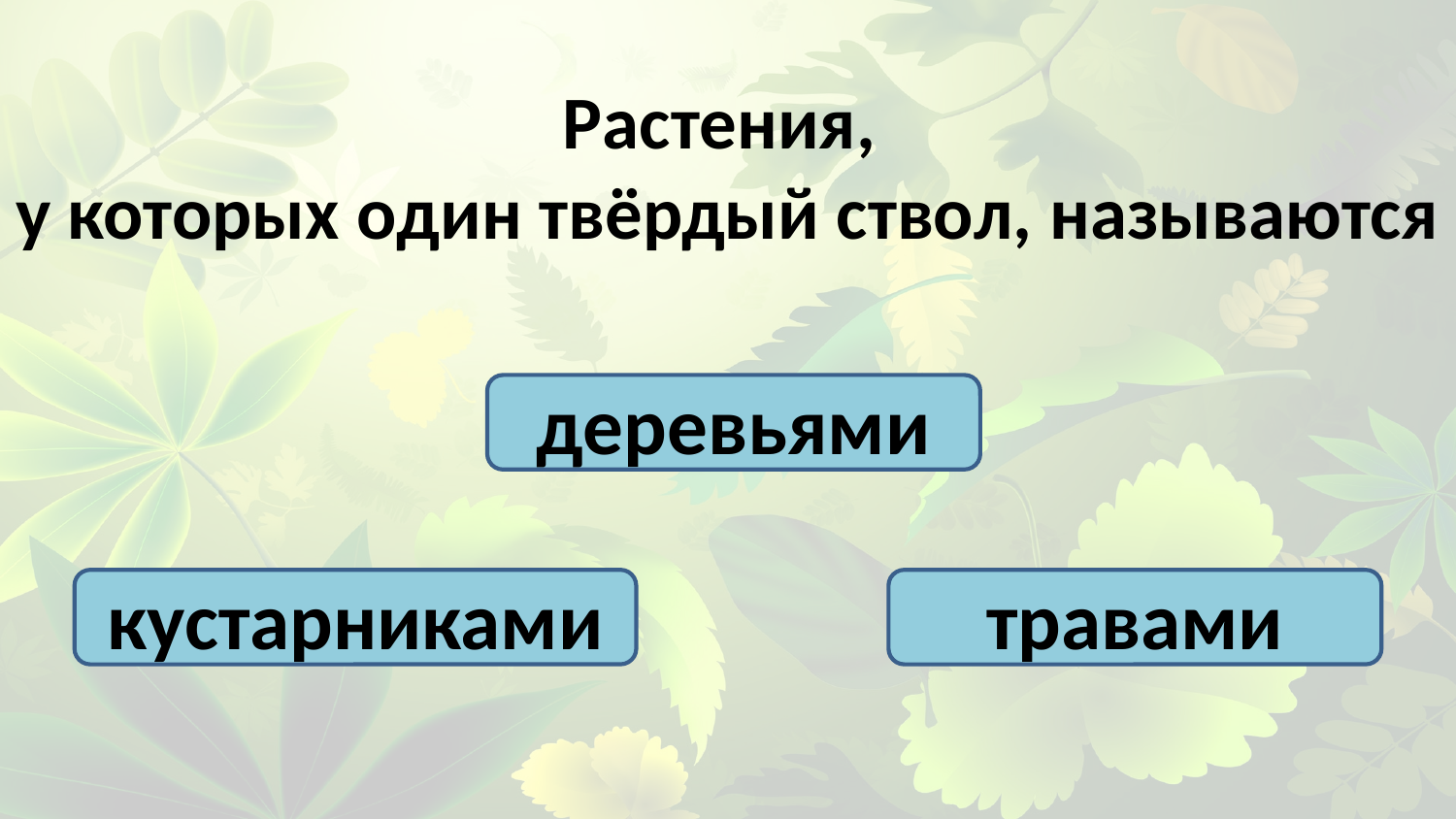

# Растения, у которых один твёрдый ствол, называются
деревьями
кустарниками
травами